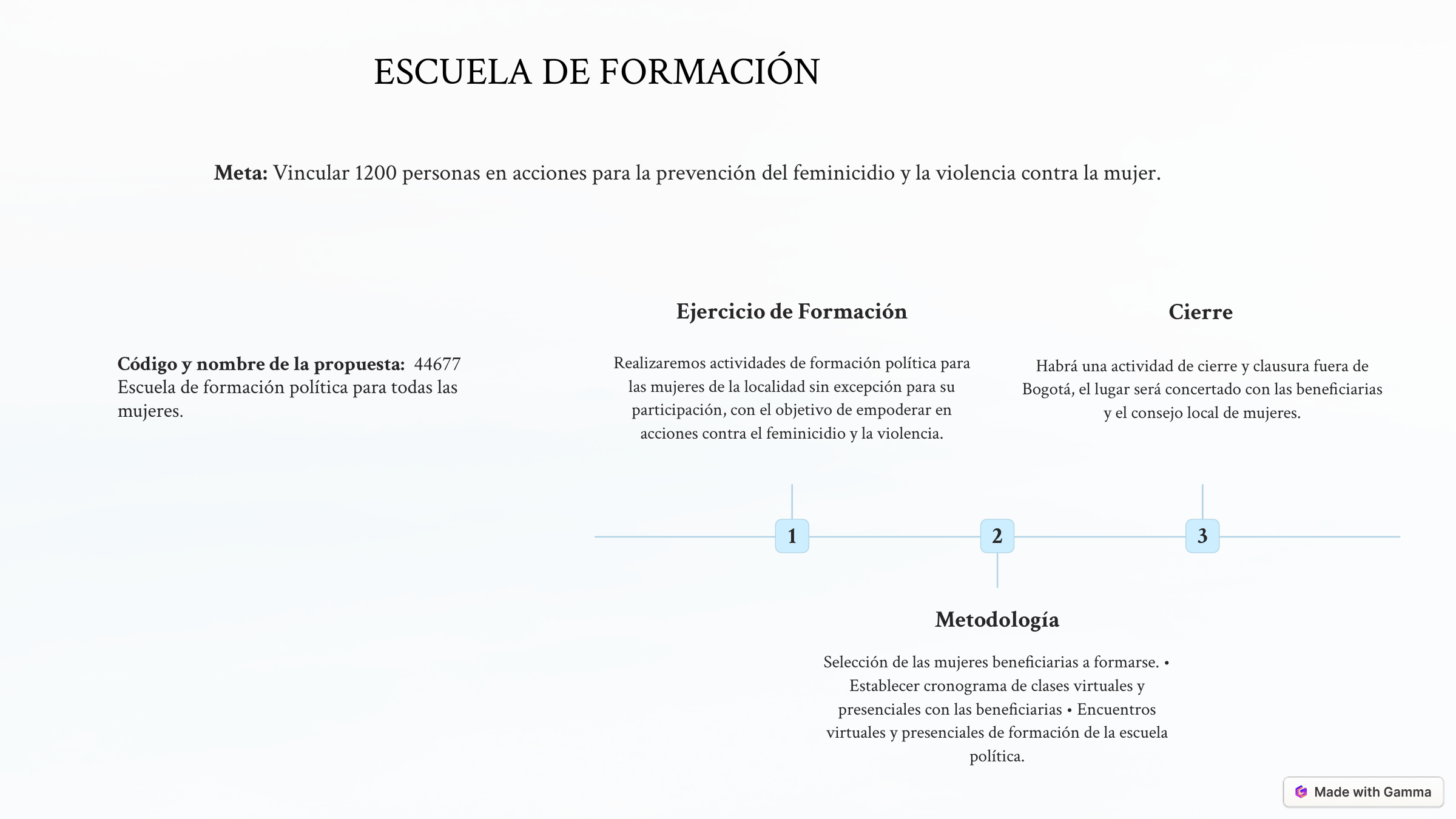

ESCUELA DE FORMACIÓN
Meta: Vincular 1200 personas en acciones para la prevención del feminicidio y la violencia contra la mujer.

Ejercicio de Formación
Cierre
Realizaremos actividades de formación política para las mujeres de la localidad sin excepción para su participación, con el objetivo de empoderar en acciones contra el feminicidio y la violencia.
Código y nombre de la propuesta:  44677
Escuela de formación política para todas las mujeres.
Habrá una actividad de cierre y clausura fuera de Bogotá, el lugar será concertado con las beneficiarias y el consejo local de mujeres.

1
2
3

Metodología
Selección de las mujeres beneficiarias a formarse. • Establecer cronograma de clases virtuales y presenciales con las beneficiarias • Encuentros virtuales y presenciales de formación de la escuela política.